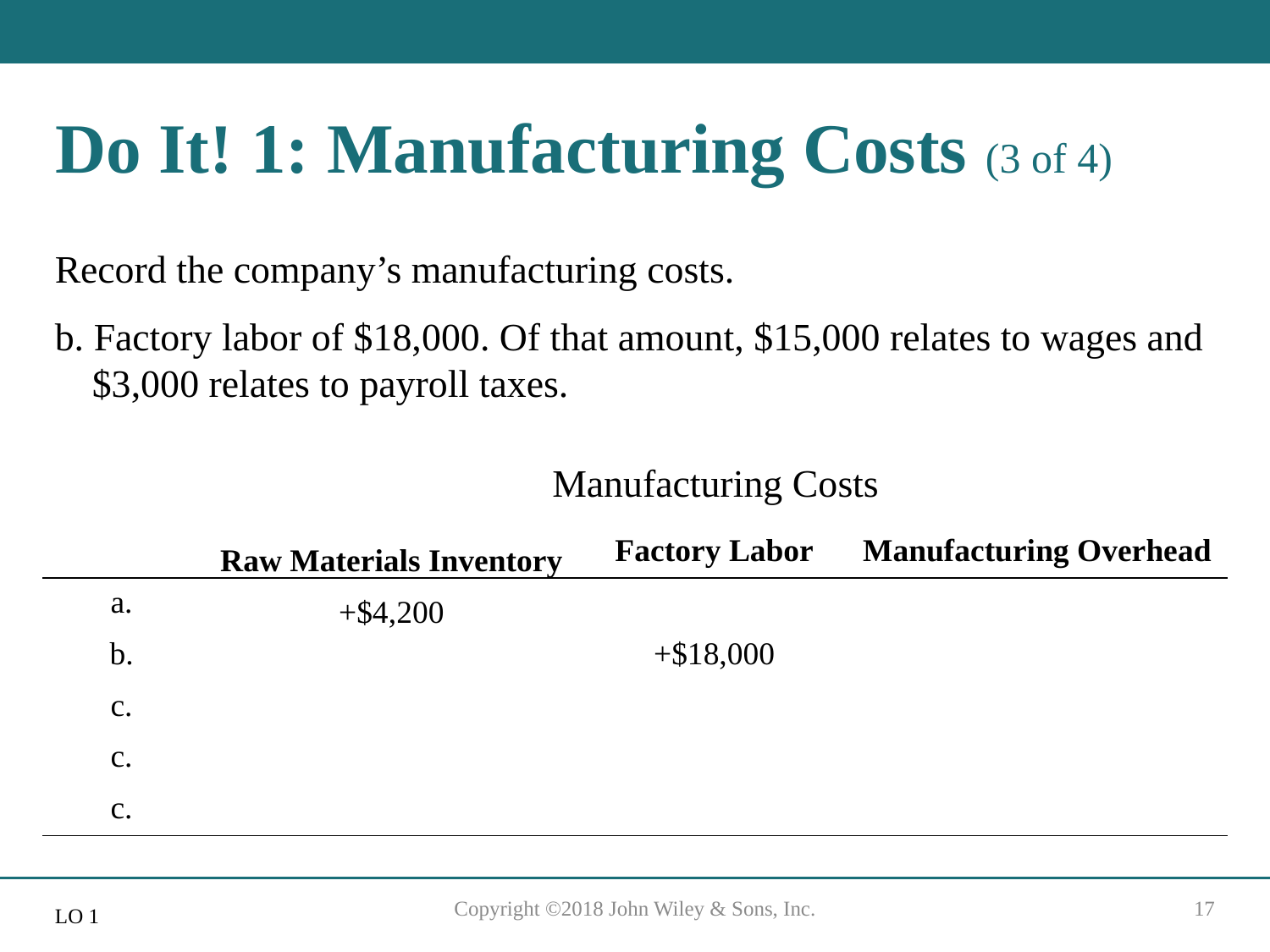

# Do It! 1: Manufacturing Costs (3 of 4)
Record the company’s manufacturing costs.
b. Factory labor of $18,000. Of that amount, $15,000 relates to wages and $3,000 relates to payroll taxes.
Manufacturing Costs
|  | Raw Materials Inventory | Factory Labor | Manufacturing Overhead |
| --- | --- | --- | --- |
| a. | +$4,200 |  |  |
| b. |  | +$18,000 |  |
| c. |  |  |  |
| c. |  |  |  |
| c. |  |  |  |
Copyright ©2018 John Wiley & Sons, Inc.
17
L O 1